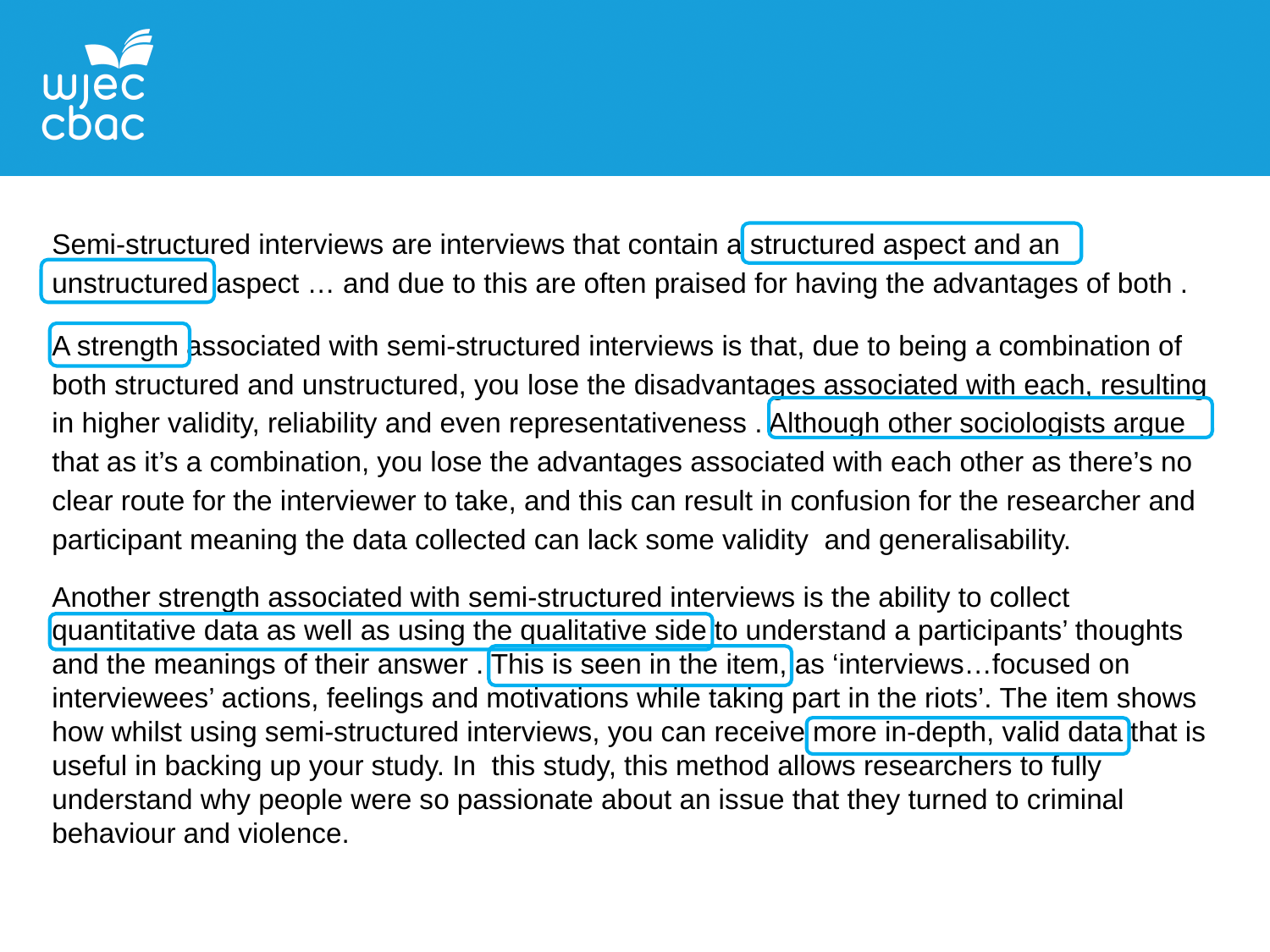

Semi-structured interviews are interviews that contain a structured aspect and an unstructured aspect … and due to this are often praised for having the advantages of both .
A strength associated with semi-structured interviews is that, due to being a combination of both structured and unstructured, you lose the disadvantages associated with each, resulting in higher validity, reliability and even representativeness . Although other sociologists argue that as it’s a combination, you lose the advantages associated with each other as there’s no clear route for the interviewer to take, and this can result in confusion for the researcher and participant meaning the data collected can lack some validity  and generalisability.
Another strength associated with semi-structured interviews is the ability to collect quantitative data as well as using the qualitative side to understand a participants’ thoughts and the meanings of their answer . This is seen in the item, as ‘interviews…focused on interviewees’ actions, feelings and motivations while taking part in the riots’. The item shows how whilst using semi-structured interviews, you can receive more in-depth, valid data that is useful in backing up your study. In  this study, this method allows researchers to fully understand why people were so passionate about an issue that they turned to criminal behaviour and violence.